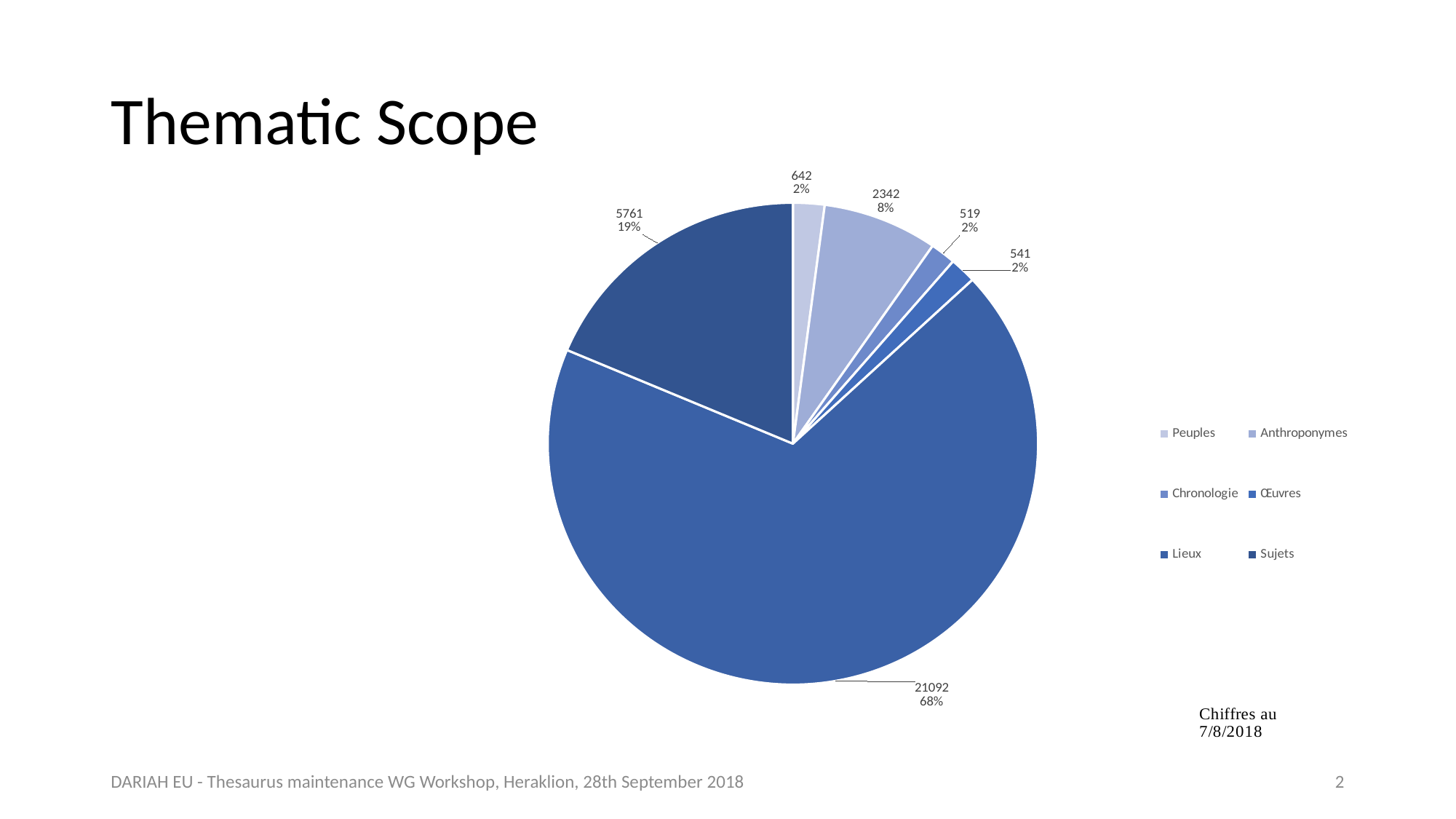

# Thematic Scope

### Chart

| Category |  |
|---|---|
| Peuples | 642.0 |
| Anthroponymes | 2342.0 |
| Chronologie | 519.0 |
| Œuvres | 541.0 |
| Lieux | 21092.0 |
| Sujets | 5761.0 |
DARIAH EU - Thesaurus maintenance WG Workshop, Heraklion, 28th September 2018
2